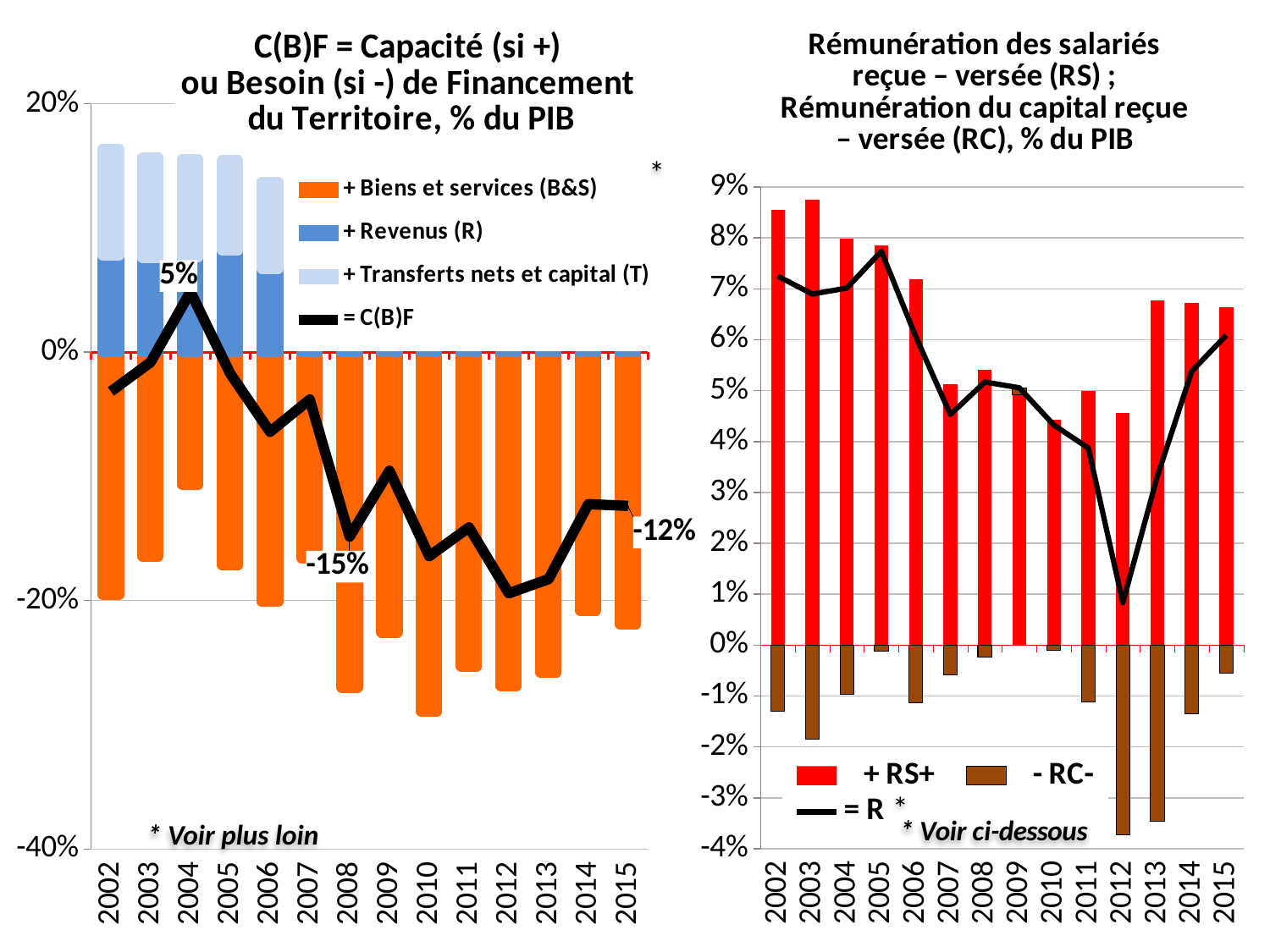

### Chart: C(B)F = Capacité (si +)
ou Besoin (si -) de Financement
du Territoire, % du PIB

| Category | + Biens et services (B&S) | + Revenus (R)  | + Transferts nets et capital (T) | = C(B)F |
|---|---|---|---|---|
| 2002.0 | -0.19543318052156 | 0.0778591953609244 | 0.0859842268557651 | -0.0315897583048708 |
| 2003.0 | -0.164556363484999 | 0.0757633006080027 | 0.0807527461597881 | -0.00804031671720834 |
| 2004.0 | -0.106779553435874 | 0.0764832416338585 | 0.0789324024224364 | 0.0486360906204213 |
| 2005.0 | -0.171733353793059 | 0.0818704106323992 | 0.0726224139238151 | -0.0172405292368444 |
| 2006.0 | -0.201102227943822 | 0.0671621949564751 | 0.0698359822650185 | -0.0641040507223286 |
| 2007.0 | -0.166019234133083 | 0.0524501376270427 | 0.0754564354191862 | -0.0381126610868537 |
| 2008.0 | -0.269982018435575 | 0.0495327287609206 | 0.0719292307243231 | -0.148520058950331 |
| 2009.0 | -0.225685714704213 | 0.0511748202759192 | 0.0790117477460606 | -0.0954991466822332 |
| 2010.0 | -0.289479868137475 | 0.0489180424726237 | 0.0763110720208402 | -0.164250753644011 |
| 2011.0 | -0.253027299377279 | 0.0402295373306616 | 0.0716799954443697 | -0.141117766602247 |
| 2012.0 | -0.26909316280249 | 0.00828239006113192 | 0.066653520015776 | -0.194157252725582 |
| 2013.0 | -0.258140487229253 | 0.0331762271945658 | 0.0422572286314401 | -0.182707031403247 |
| 2014.0 | -0.208139823815677 | 0.0538160365947854 | 0.0319717675655782 | -0.122352019655314 |
| 2015.0 | -0.219432690193572 | 0.0608779147650583 | 0.0347679372200789 | -0.123786838208435 |

### Chart: Rémunération des salariés reçue – versée (RS) ; Rémunération du capital reçue – versée (RC), % du PIB

| Category |    + RS+  |    - RC- | = R |
|---|---|---|---|
| 2002.0 | 0.0855296610169491 | -0.0130508474576271 | 0.072478813559322 |
| 2003.0 | 0.0874638379942141 | -0.0184956605593057 | 0.0689681774349084 |
| 2004.0 | 0.0798762157382847 | -0.00974358974358974 | 0.0701326259946949 |
| 2005.0 | 0.07850935828877 | -0.00113636363636363 | 0.0773729946524064 |
| 2006.0 | 0.0719433137343585 | -0.011352329262777 | 0.0605909844715815 |
| 2007.0 | 0.0511848958333333 | -0.00588541666666666 | 0.0452994791666667 |
| 2008.0 | 0.0541117303248607 | -0.0024194644556205 | 0.0516922658692402 |
| 2009.0 | 0.0491194618075371 | 0.00143679125571527 | 0.0505562530632524 |
| 2010.0 | 0.0443106228044887 | -0.00107958947127402 | 0.0432310333332147 |
| 2011.0 | 0.0499647857565428 | -0.0112460207904893 | 0.0387187649660535 |
| 2012.0 | 0.0456201431286367 | -0.0372977789689078 | 0.00832236415972896 |
| 2013.0 | 0.0677791453879423 | -0.0346142411378115 | 0.0331649042501308 |
| 2014.0 | 0.0672536049991045 | -0.0134485289005706 | 0.0538050760985339 |
| 2015.0 | 0.0664370158381875 | -0.00555910107312914 | 0.0608779147650584 |
*
* Voir plus loin